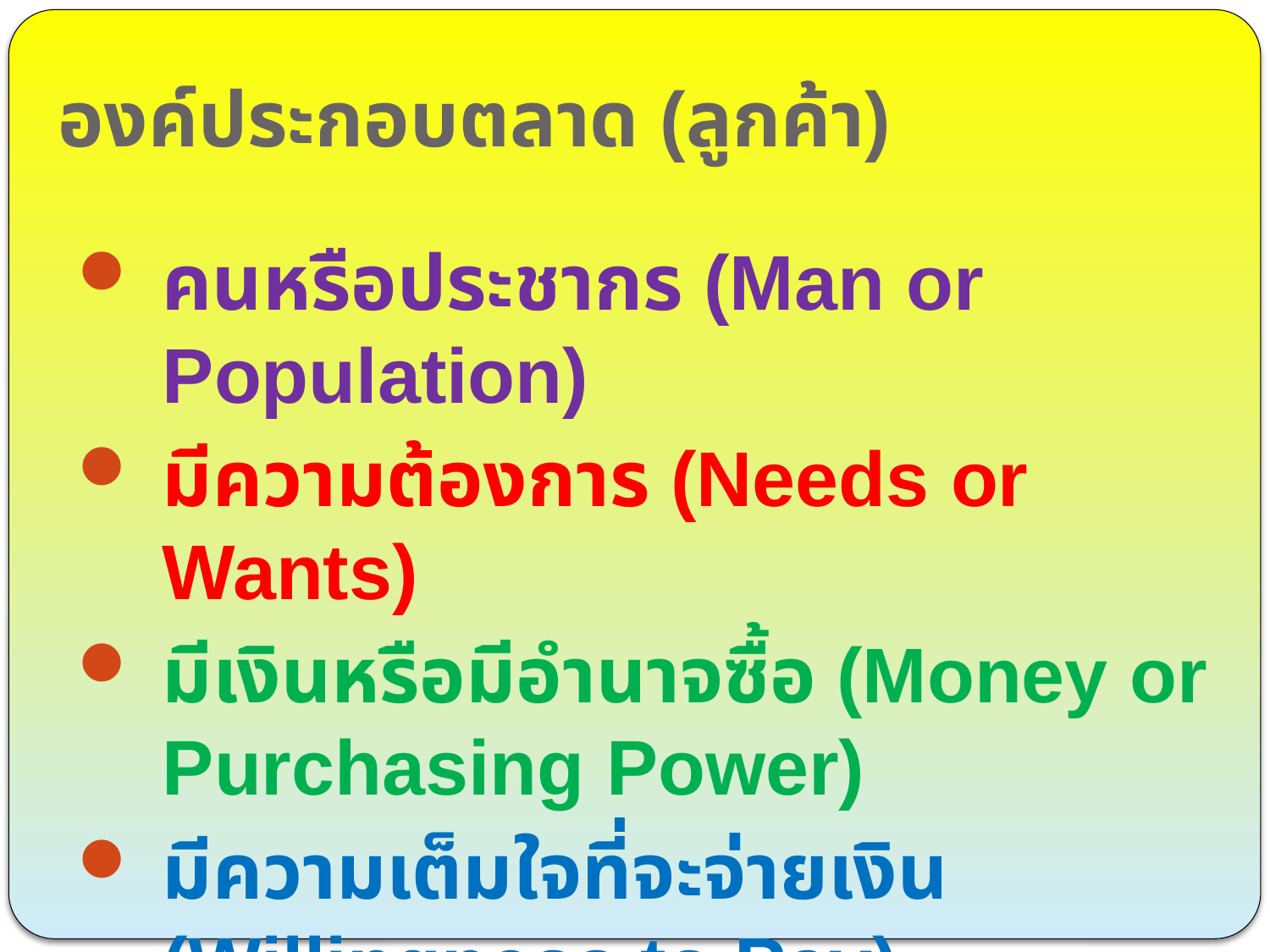

# องค์ประกอบตลาด (ลูกค้า)
คนหรือประชากร (Man or Population)
มีความต้องการ (Needs or Wants)
มีเงินหรือมีอำนาจซื้อ (Money or Purchasing Power)
มีความเต็มใจที่จะจ่ายเงิน (Willingness to Pay)